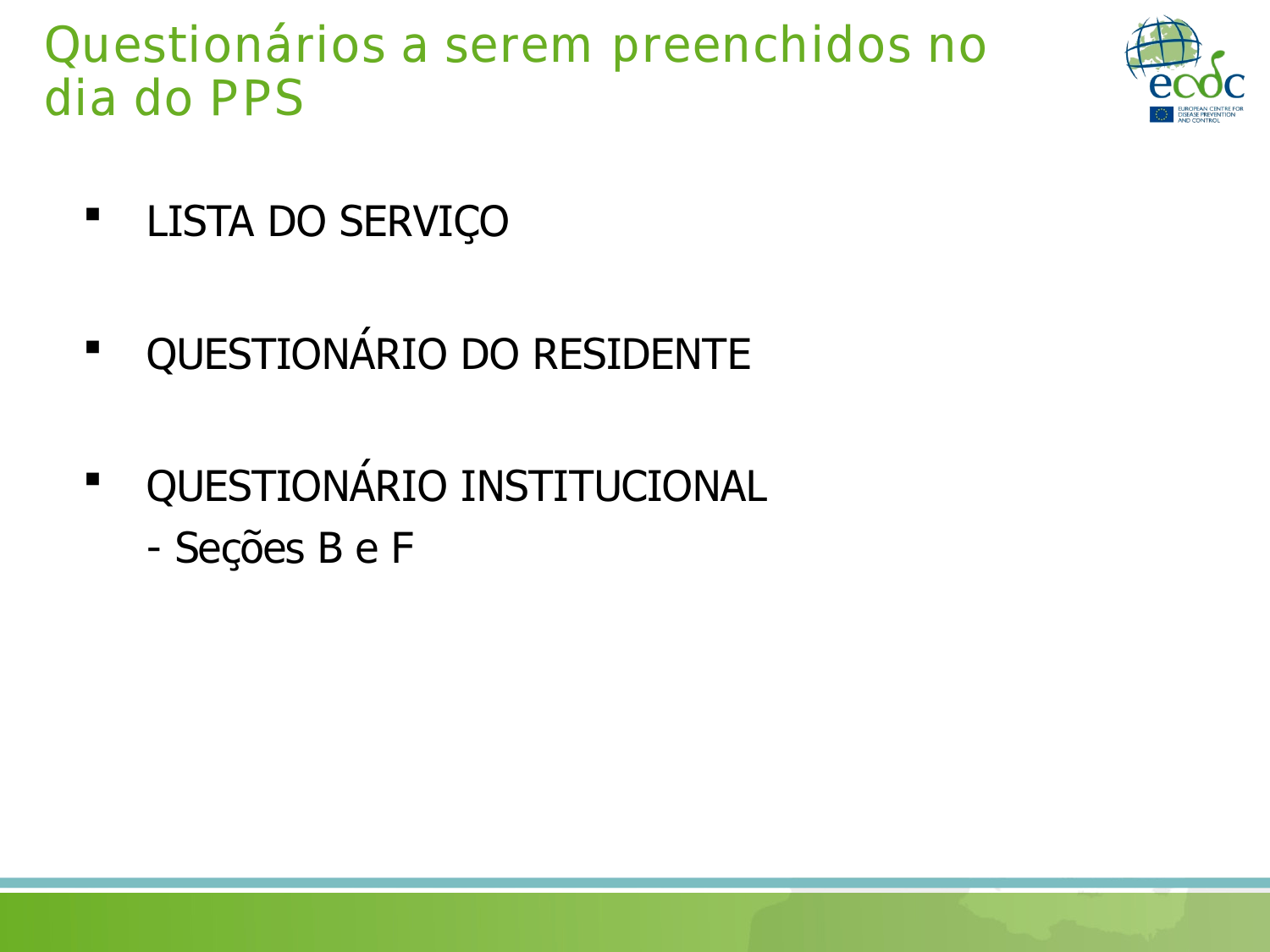

# Questionários a serem preenchidos no dia do PPS
LISTA DO SERVIÇO

QUESTIONÁRIO DO RESIDENTE

QUESTIONÁRIO INSTITUCIONAL
   - Seções B e F